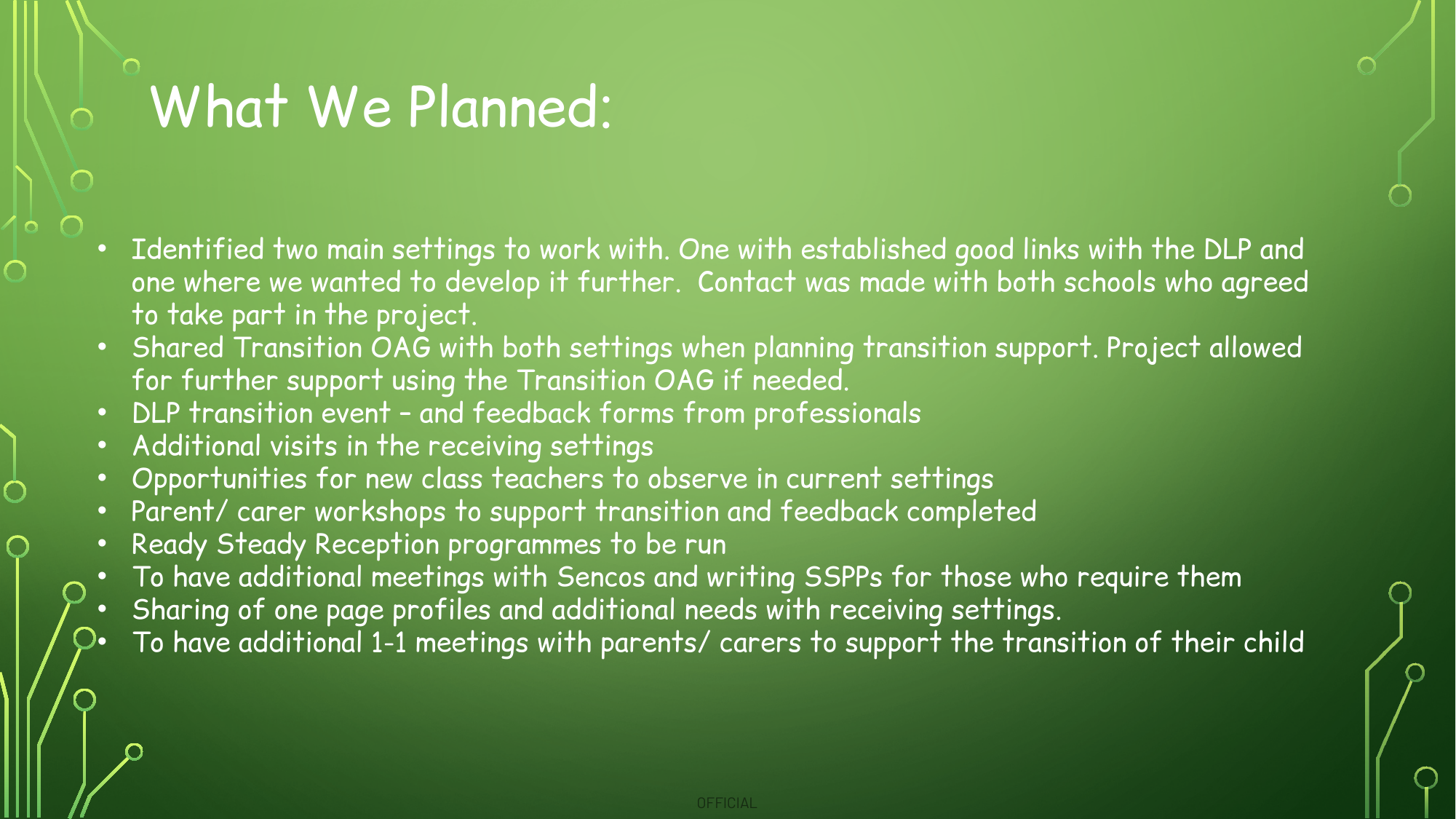

# What We Planned:
Identified two main settings to work with. One with established good links with the DLP and one where we wanted to develop it further.  Contact was made with both schools who agreed to take part in the project.
Shared Transition OAG with both settings when planning transition support. Project allowed for further support using the Transition OAG if needed.
DLP transition event – and feedback forms from professionals
Additional visits in the receiving settings
Opportunities for new class teachers to observe in current settings
Parent/ carer workshops to support transition and feedback completed
Ready Steady Reception programmes to be run
To have additional meetings with Sencos and writing SSPPs for those who require them
Sharing of one page profiles and additional needs with receiving settings.
To have additional 1-1 meetings with parents/ carers to support the transition of their child